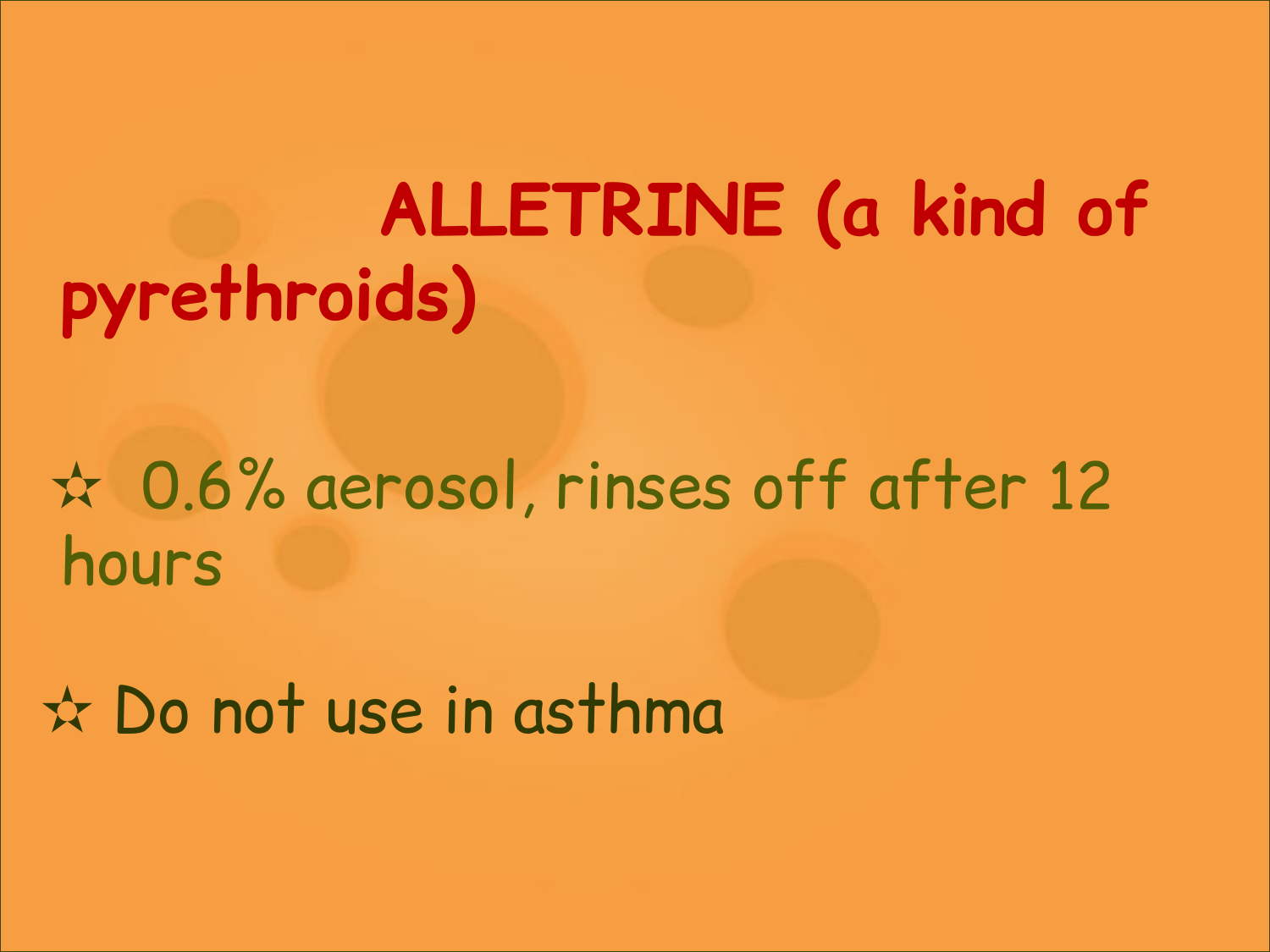

ALLETRINE (a kind of pyrethroids)

  ✫  0.6% aerosol, rinses off after 12 hours

  ✫ Do not use in asthma

#